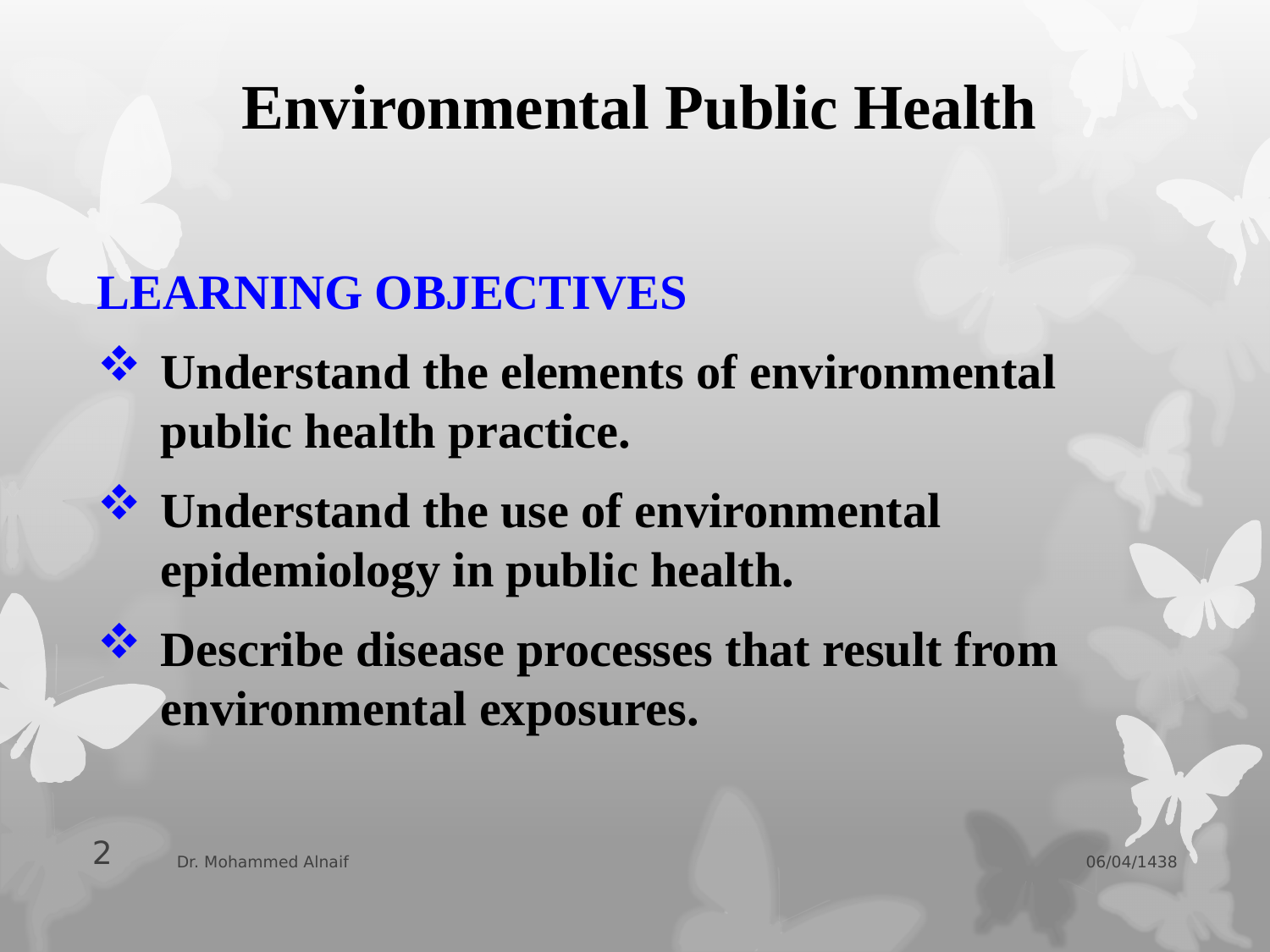

# Environmental Public Health
LEARNING OBJECTIVES
Understand the elements of environmental public health practice.
Understand the use of environmental epidemiology in public health.
Describe disease processes that result from environmental exposures.

2
Dr. Mohammed Alnaif
06/04/1438